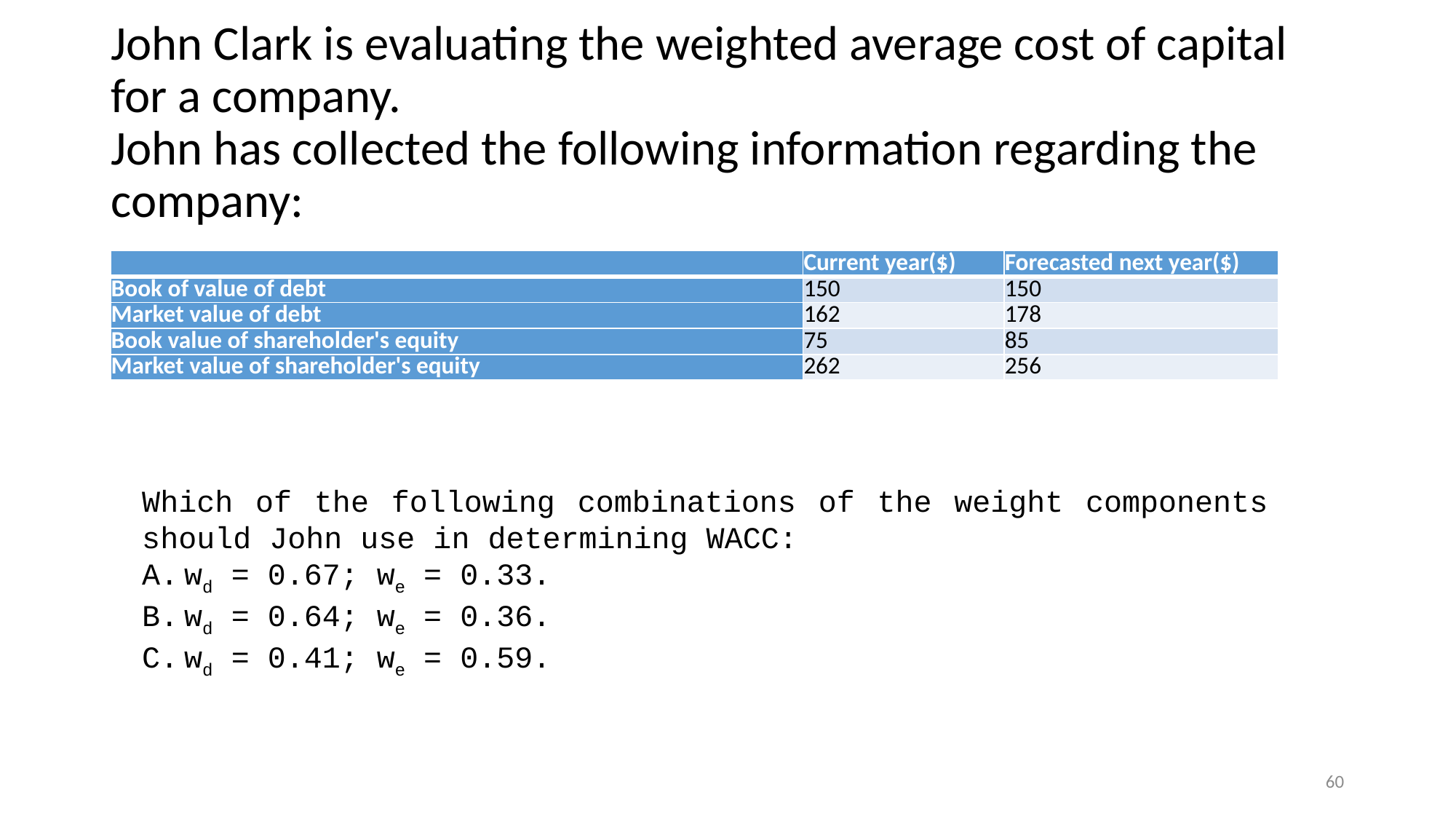

# John Clark is evaluating the weighted average cost of capital for a company. John has collected the following information regarding the company:
|  | Current year($) | Forecasted next year($) |
| --- | --- | --- |
| Book of value of debt | 150 | 150 |
| Market value of debt | 162 | 178 |
| Book value of shareholder's equity | 75 | 85 |
| Market value of shareholder's equity | 262 | 256 |
Which of the following combinations of the weight components should John use in determining WACC:
A.	wd = 0.67; we = 0.33.
B.	wd = 0.64; we = 0.36.
C.	wd = 0.41; we = 0.59.
60